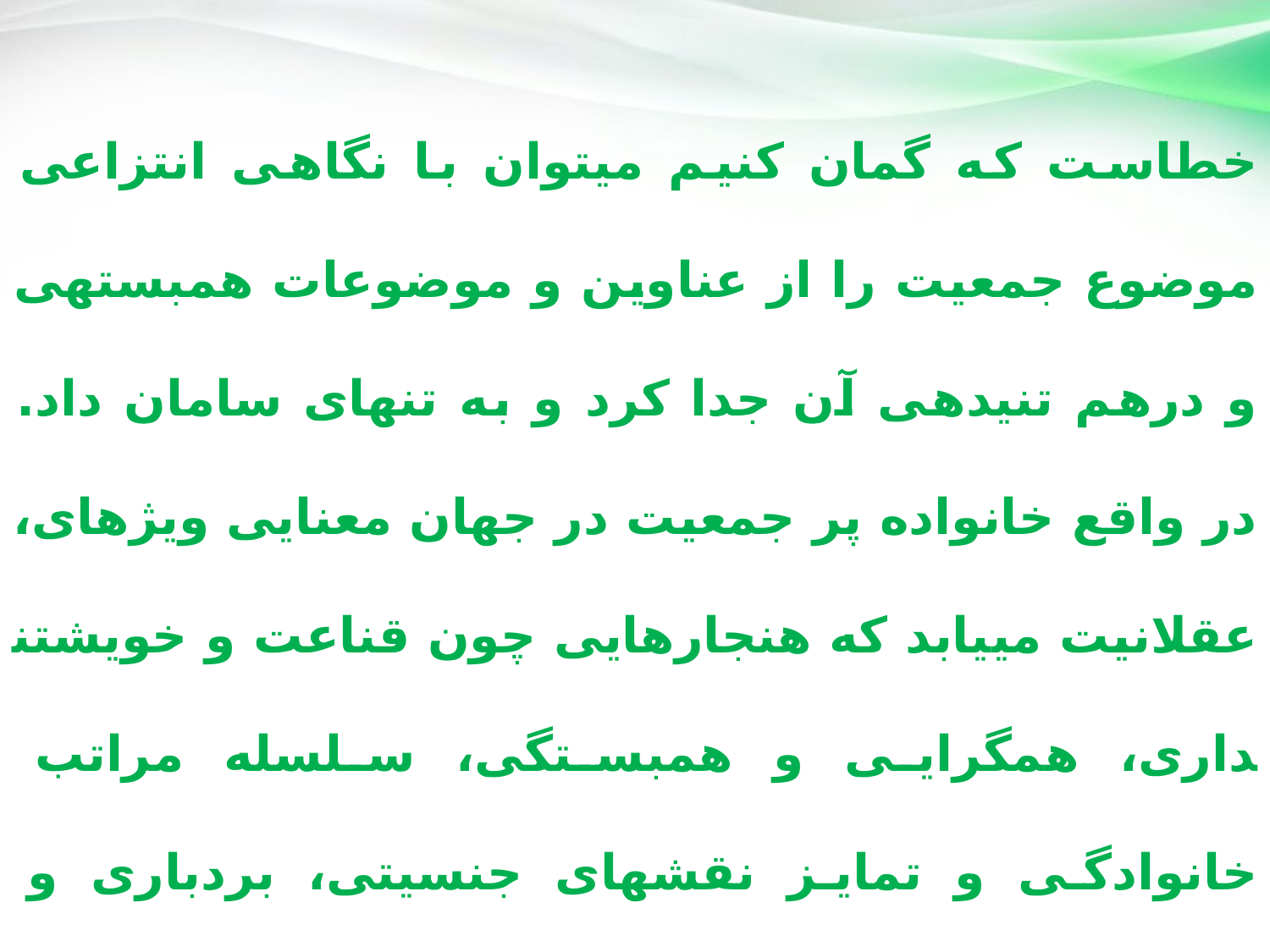

خطاست که گمان کنیم می­توان با نگاهی انتزاعی موضوع جمعیت را از عناوین و موضوعات هم­بسته­ی و درهم­ تنیده­ی آن جدا کرد و به تنهای سامان داد. در واقع خانواده پر جمعیت در جهان معنایی ویژه­ای، عقلانیت می­یابد که هنجارهایی چون قناعت و خویشتن­داری، هم­گرایی و هم­بستگی، سلسله مراتب خانوادگی و تمایز نقش­های جنسیتی، بردباری و سازش، نظارت اجتماعی و آینده­نگری در آن جایگاه ویژه دارند.
(مرکز تحقیقات زن و خانواده. 1392. ص72).